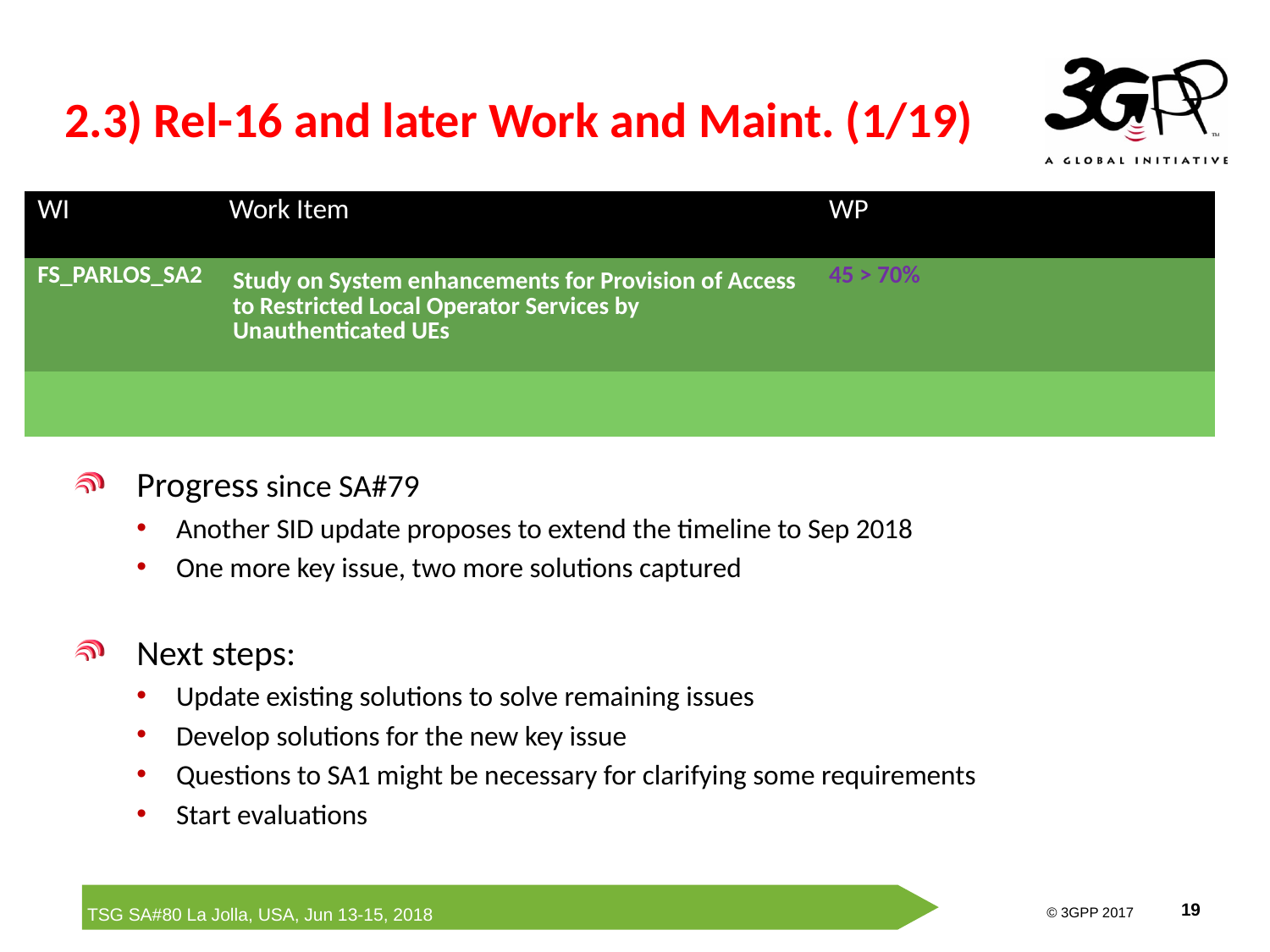

# 2.3) Rel-16 and later Work and Maint. (1/19)
| WI | Work Item | WP |  |  |
| --- | --- | --- | --- | --- |
| FS\_PARLOS\_SA2 | Study on System enhancements for Provision of Access to Restricted Local Operator Services by Unauthenticated UEs | 45 > 70% |  |  |
|  |  |  |  |  |
Progress since SA#79
Another SID update proposes to extend the timeline to Sep 2018
One more key issue, two more solutions captured

Next steps:
Update existing solutions to solve remaining issues
Develop solutions for the new key issue
Questions to SA1 might be necessary for clarifying some requirements
Start evaluations